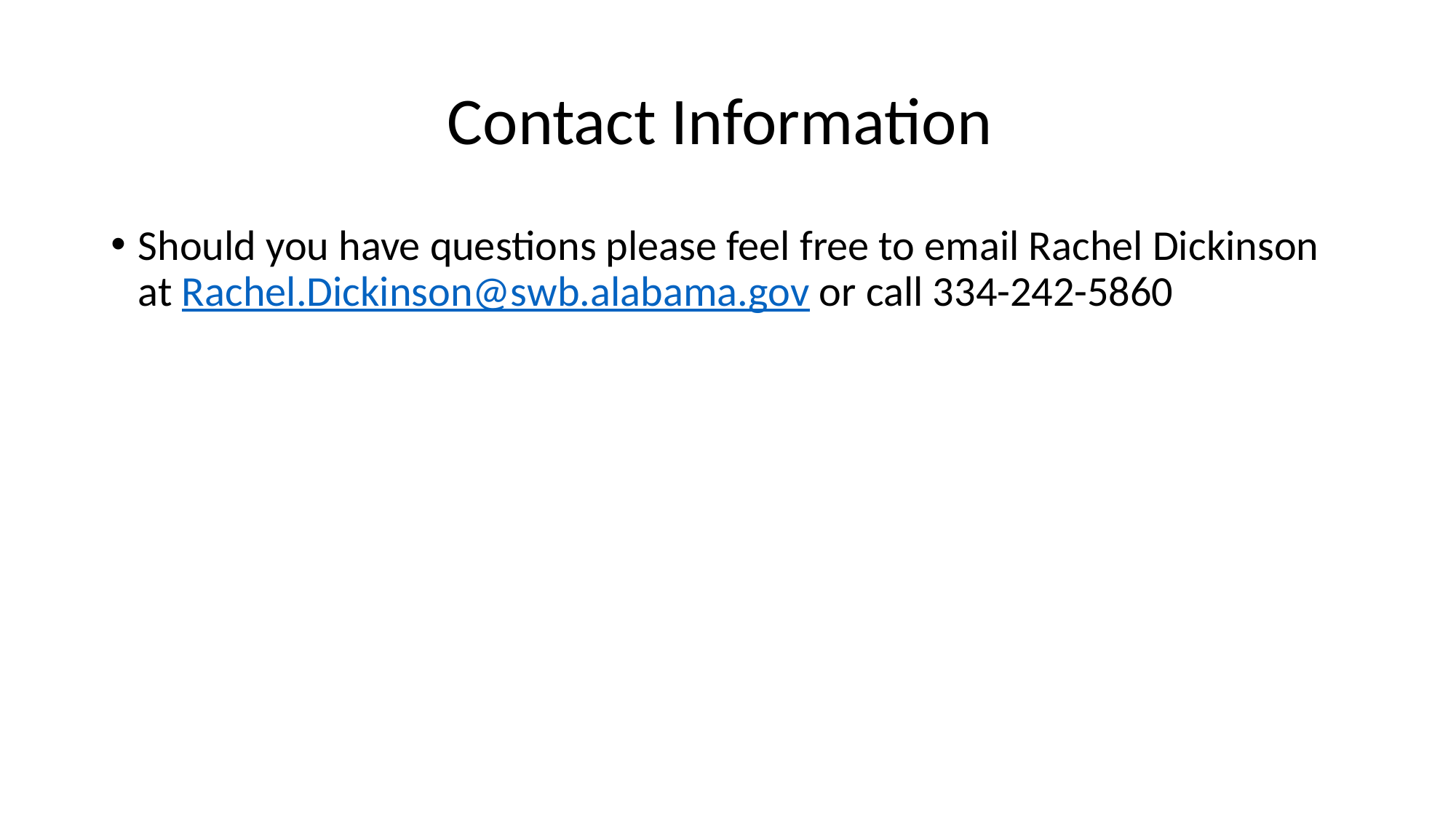

# Contact Information
Should you have questions please feel free to email Rachel Dickinson at Rachel.Dickinson@swb.alabama.gov or call 334-242-5860